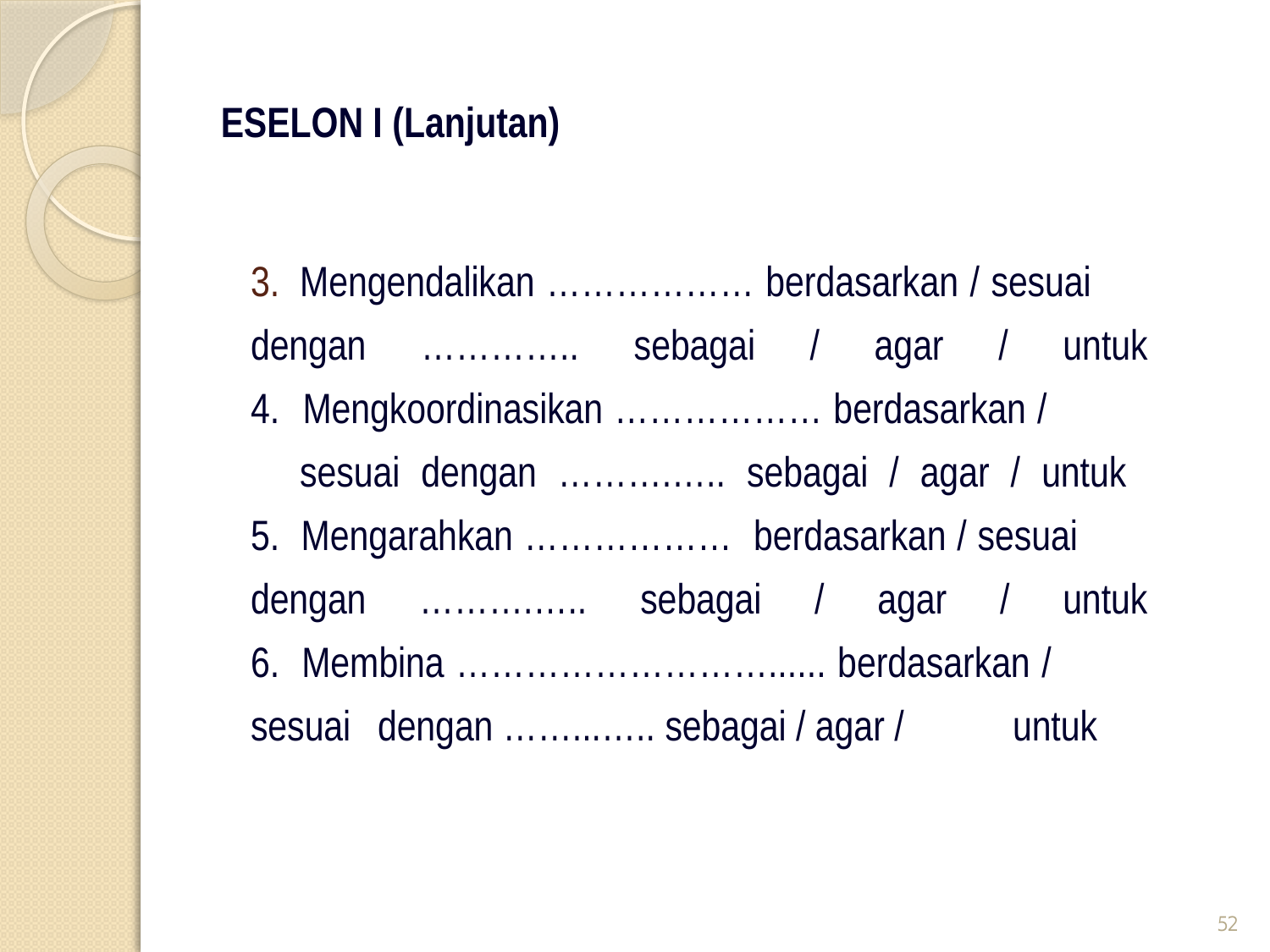

ESELON I (Lanjutan)
# 3.	Mengendalikan ……………… berdasarkan / sesuai 	dengan ………….. sebagai / agar / untuk 4.  	Mengkoordinasikan ……………… berdasarkan / 		sesuai dengan ……….….. sebagai / agar / untuk 5.  Mengarahkan ………………  berdasarkan / sesuai 	dengan ……….….. sebagai / agar / untuk 6. 	Membina ………………………...... berdasarkan / 	sesuai 	dengan ……...….. sebagai / agar / 	untuk
52